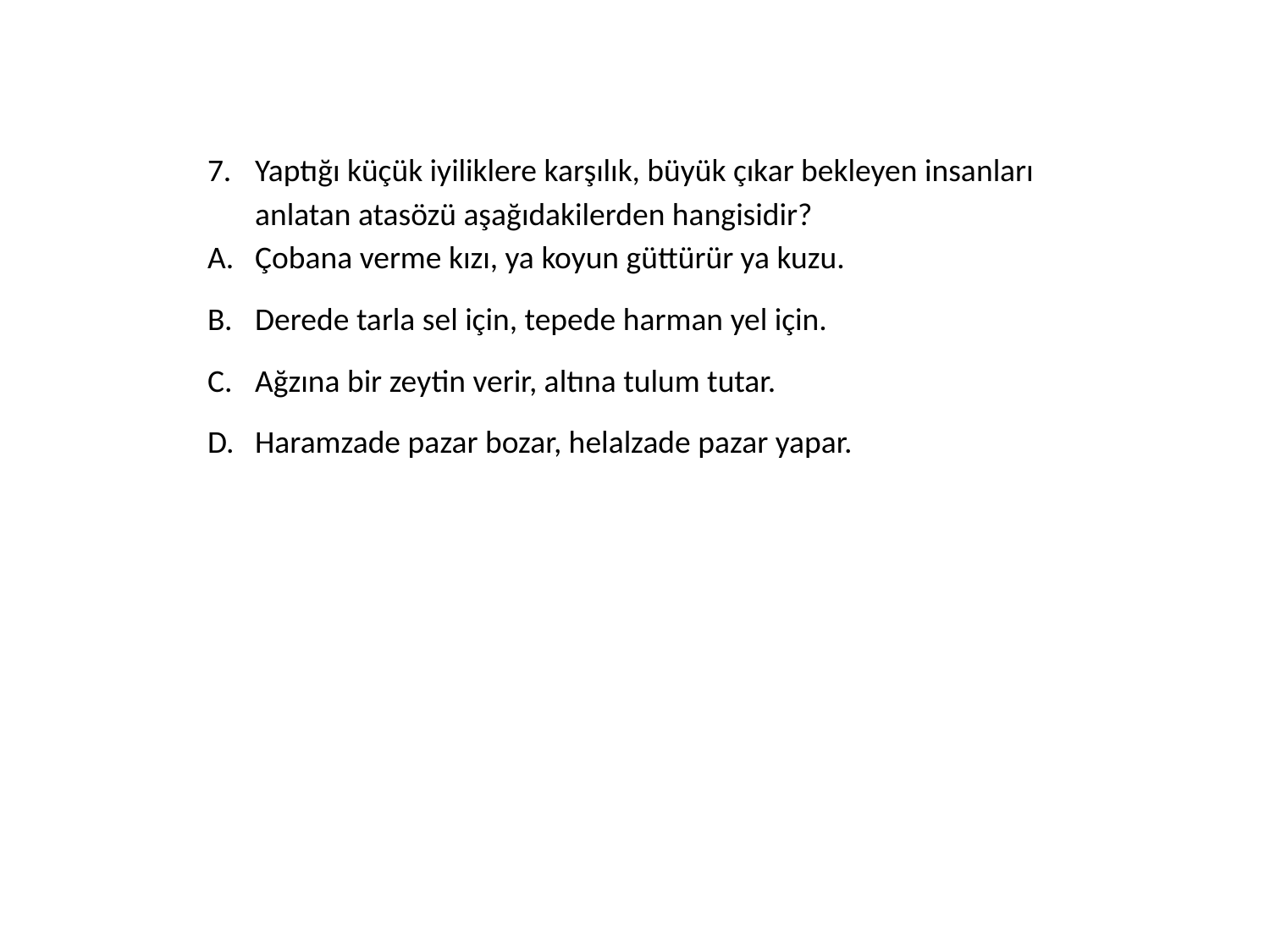

Yaptığı küçük iyiliklere karşılık, büyük çıkar bekleyen insanları anlatan atasözü aşağıdakilerden hangisidir?
Çobana verme kızı, ya koyun güttürür ya kuzu.
Derede tarla sel için, tepede harman yel için.
Ağzına bir zeytin verir, altına tulum tutar.
Haramzade pazar bozar, helalzade pazar yapar.